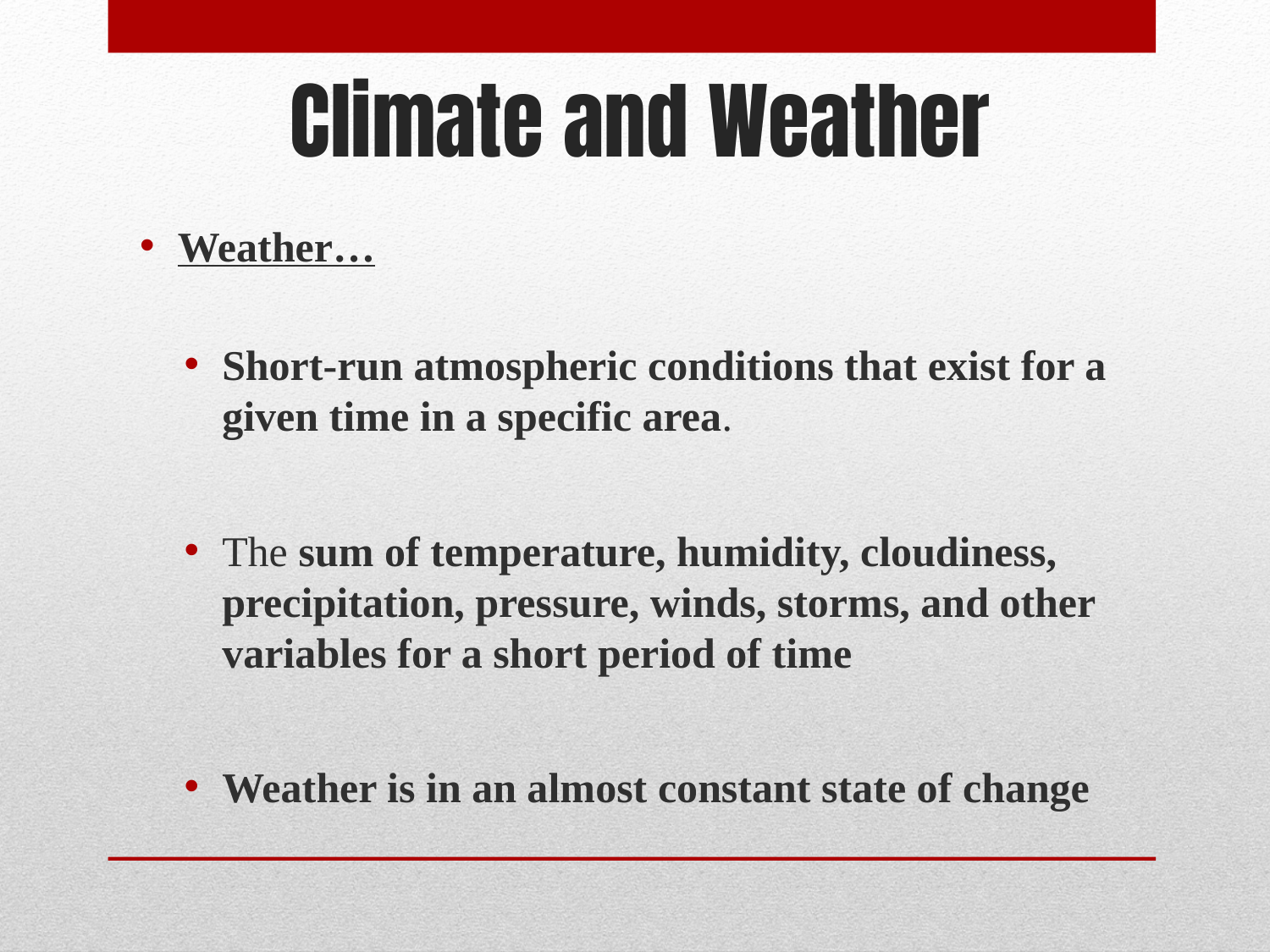

Climate and Weather
Weather…

Short-run atmospheric conditions that exist for a given time in a specific area.

The sum of temperature, humidity, cloudiness, precipitation, pressure, winds, storms, and other variables for a short period of time

Weather is in an almost constant state of change